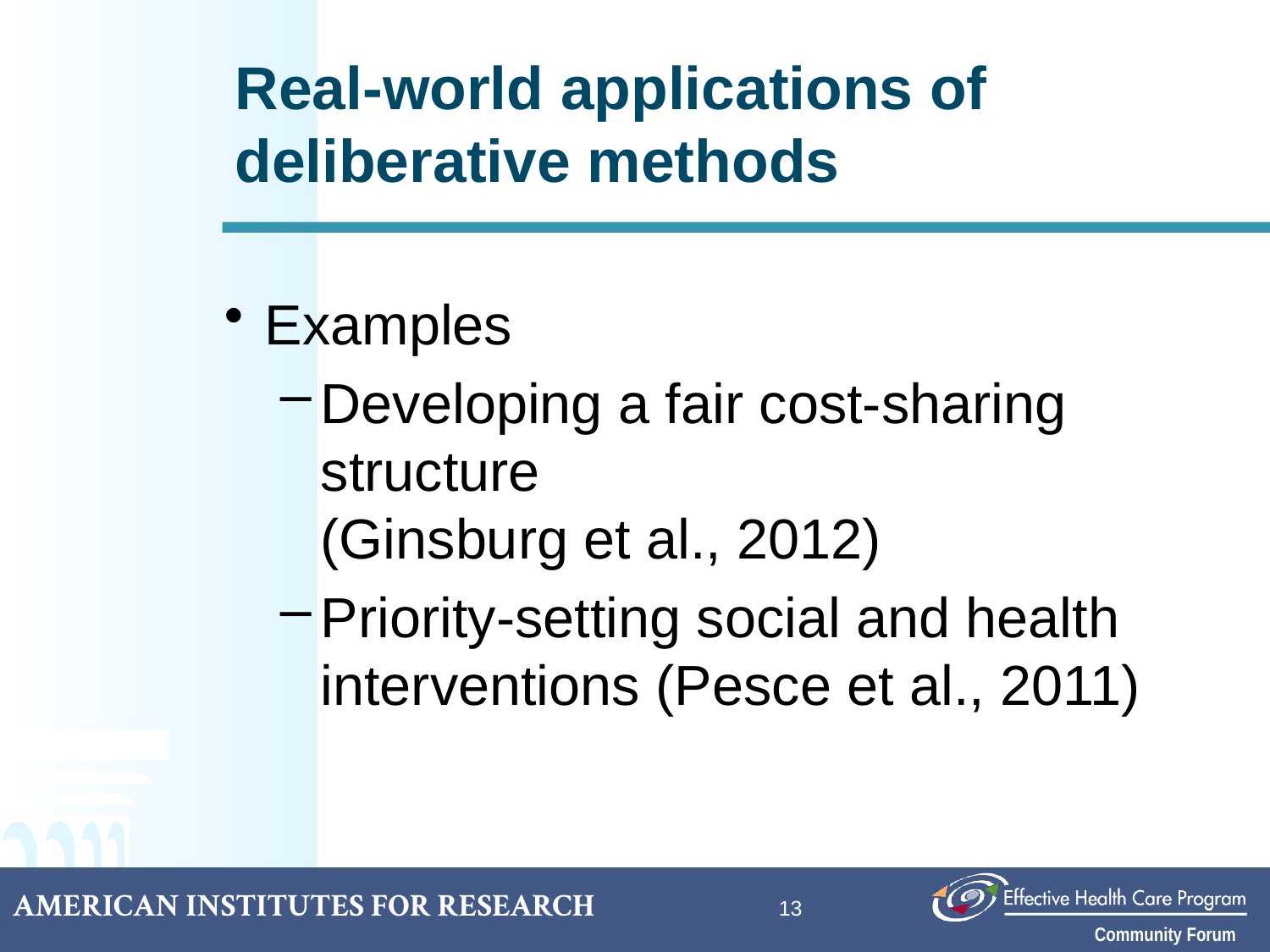

# Real-world applications of deliberative methods
Examples
Developing a fair cost-sharing structure
(Ginsburg et al., 2012)
Priority-setting social and health interventions (Pesce et al., 2011)